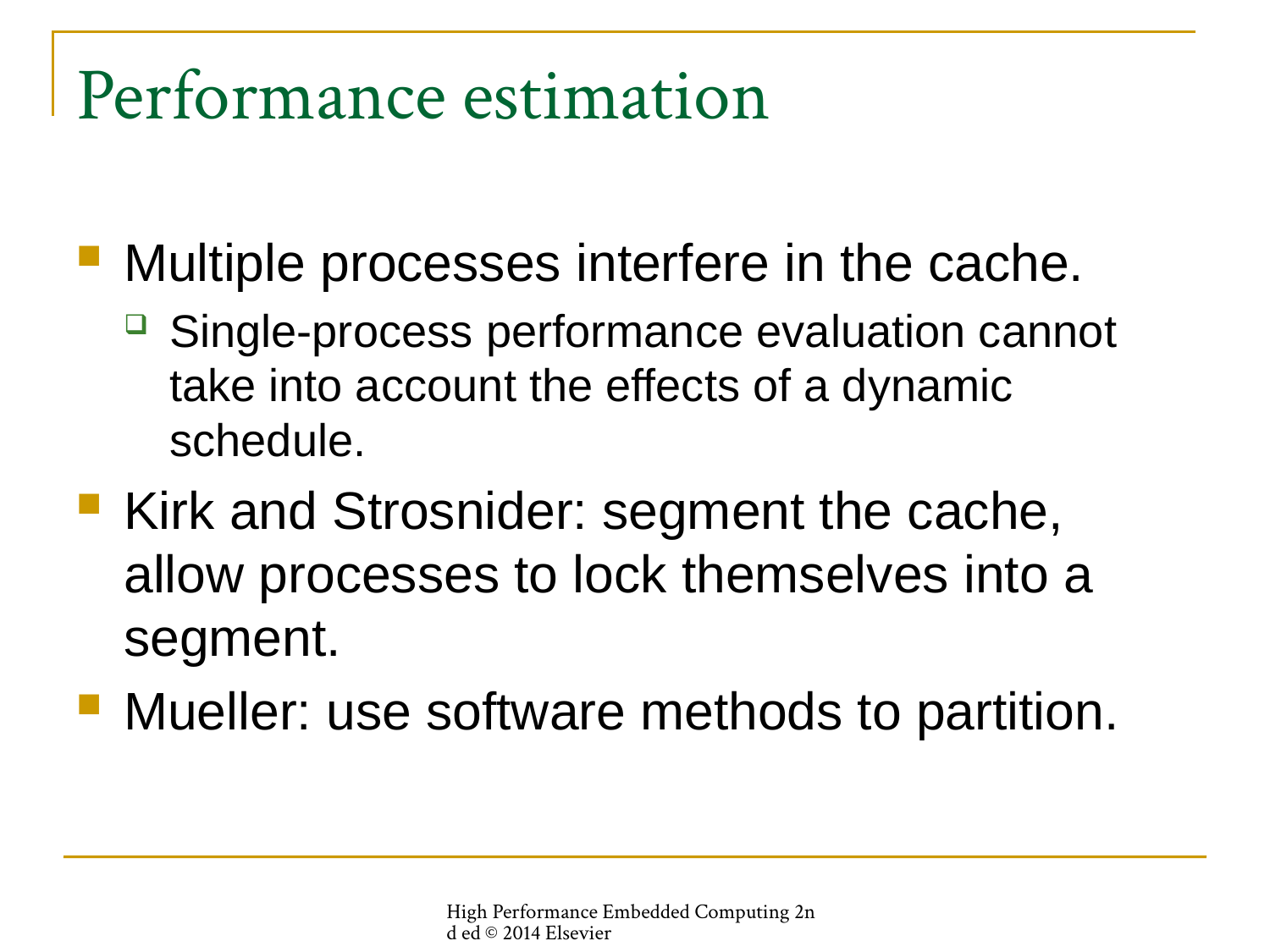

# Performance estimation
Multiple processes interfere in the cache.
Single-process performance evaluation cannot take into account the effects of a dynamic schedule.
Kirk and Strosnider: segment the cache, allow processes to lock themselves into a segment.
Mueller: use software methods to partition.
High Performance Embedded Computing 2nd ed © 2014 Elsevier